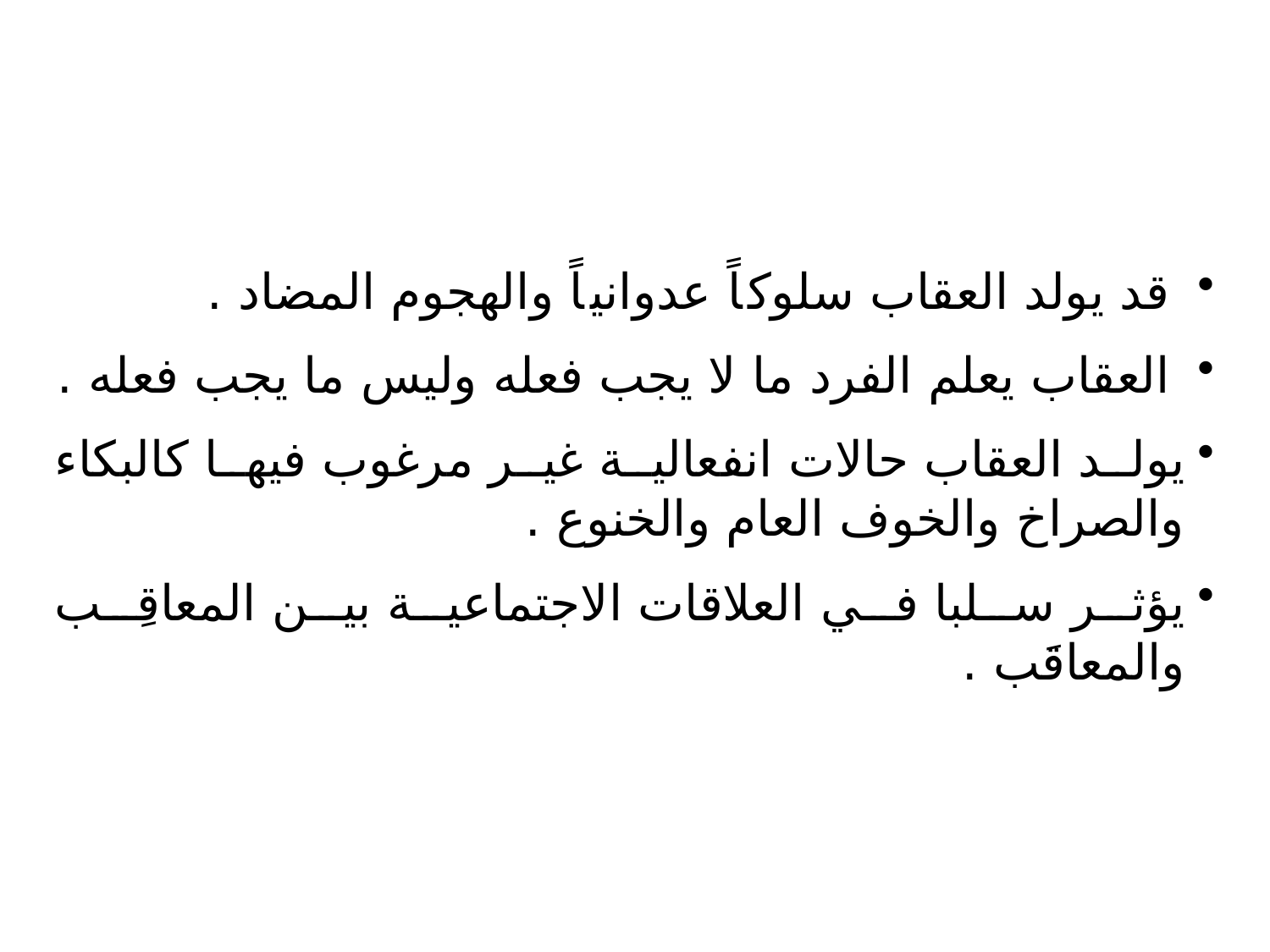

قد يولد العقاب سلوكاً عدوانياً والهجوم المضاد .
 العقاب يعلم الفرد ما لا يجب فعله وليس ما يجب فعله .
يولد العقاب حالات انفعالية غير مرغوب فيها كالبكاء والصراخ والخوف العام والخنوع .
يؤثر سلبا في العلاقات الاجتماعية بين المعاقِب والمعاقَب .